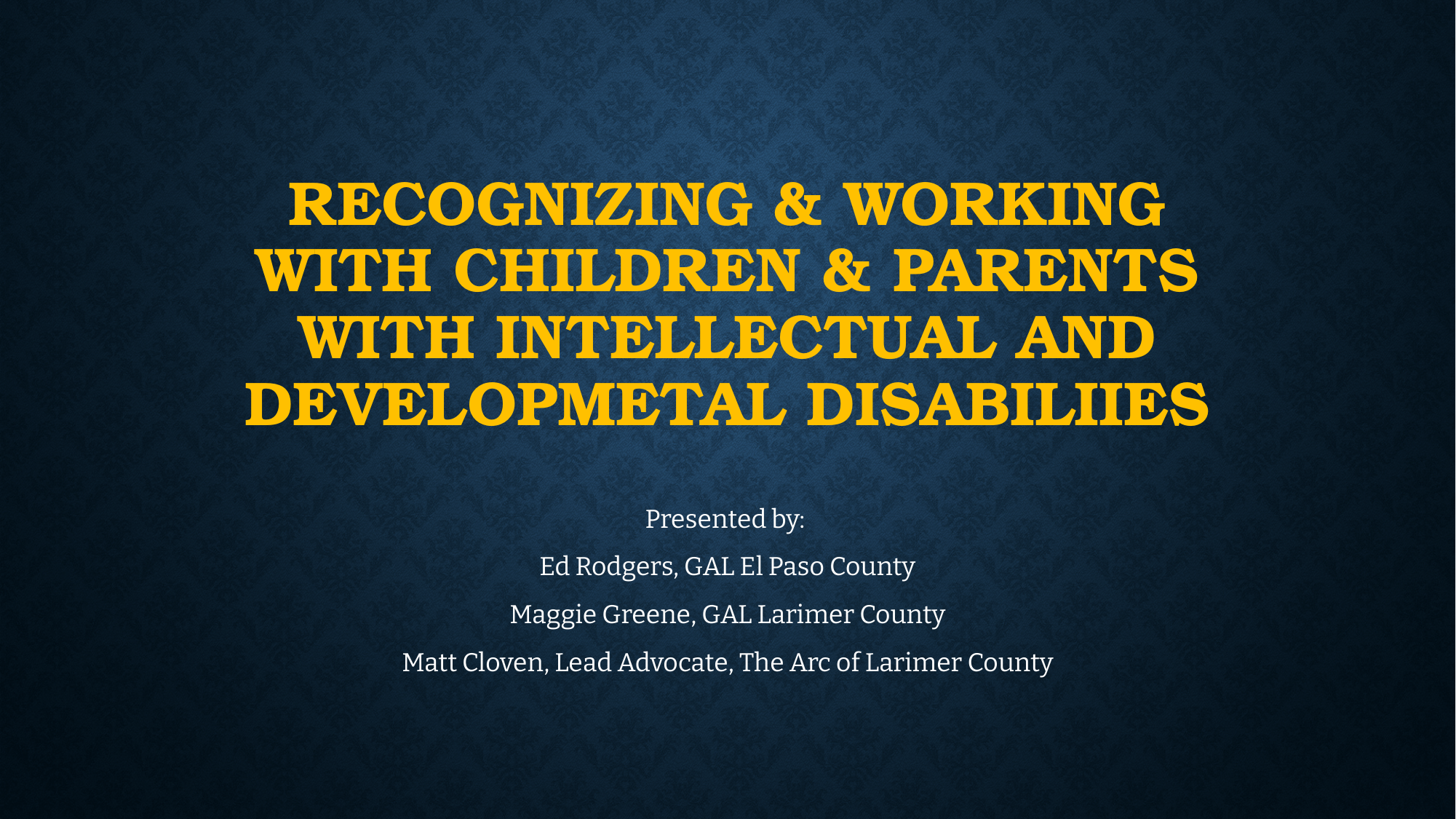

# Recognizing & Working with children & Parents with intellectual and developmetal disabiliies
Presented by:
Ed Rodgers, GAL El Paso County
Maggie Greene, GAL Larimer County
Matt Cloven, Lead Advocate, The Arc of Larimer County